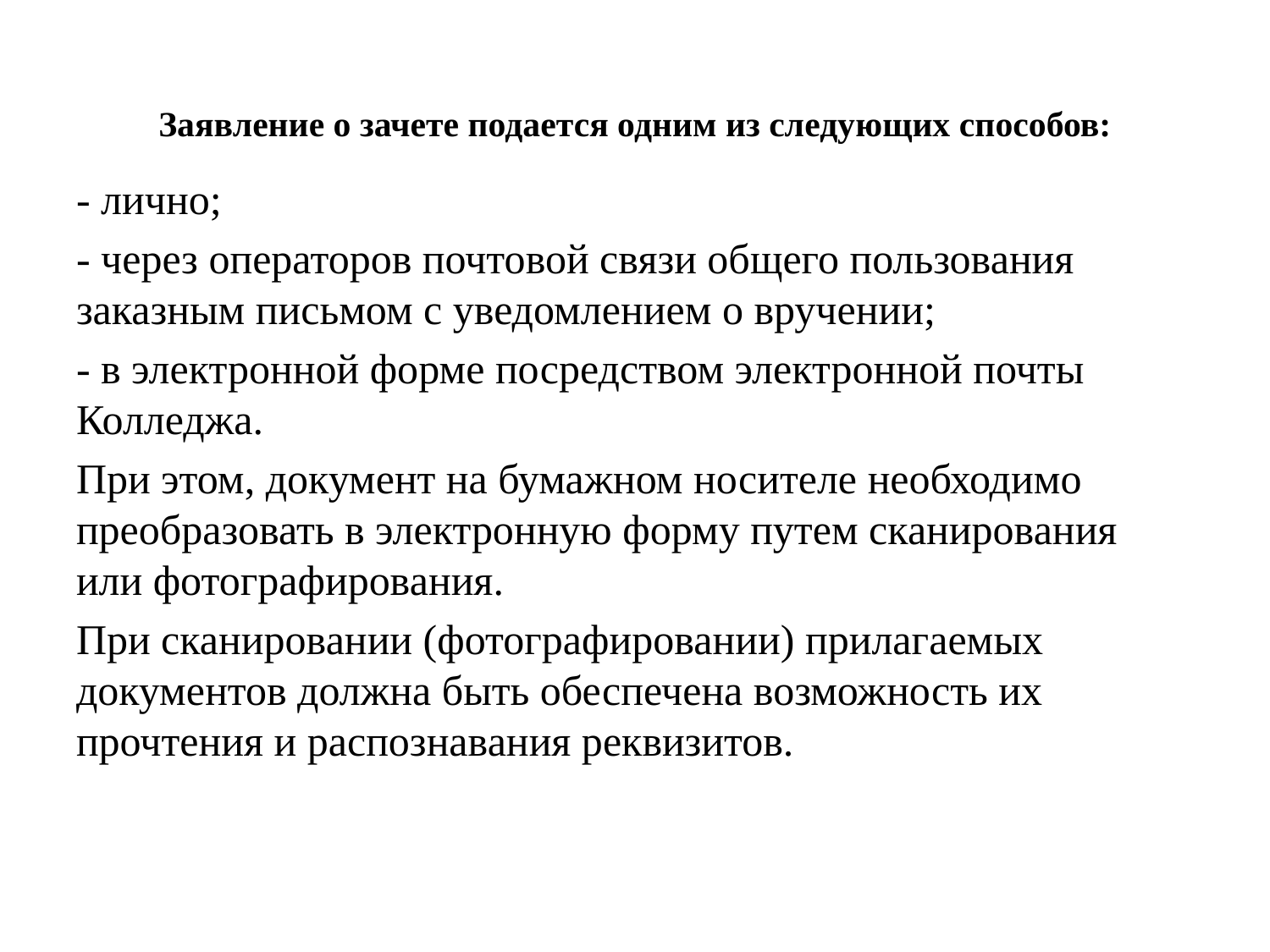

# Заявление о зачете подается одним из следующих способов:
- лично;
- через операторов почтовой связи общего пользования заказным письмом с уведомлением о вручении;
- в электронной форме посредством электронной почты Колледжа.
При этом, документ на бумажном носителе необходимо преобразовать в электронную форму путем сканирования или фотографирования.
При сканировании (фотографировании) прилагаемых документов должна быть обеспечена возможность их прочтения и распознавания реквизитов.